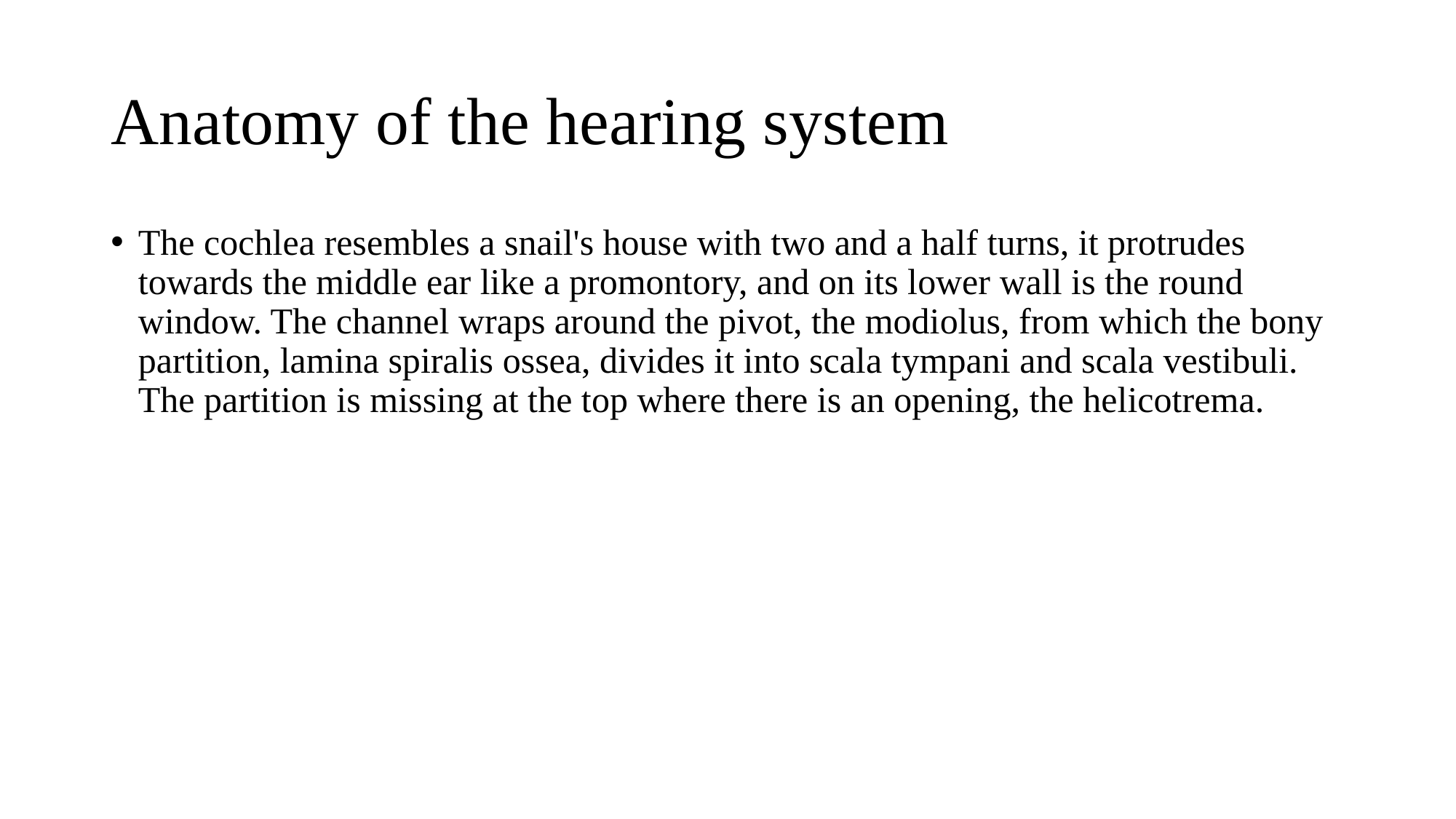

# Anatomy of the hearing system
The cochlea resembles a snail's house with two and a half turns, it protrudes towards the middle ear like a promontory, and on its lower wall is the round window. The channel wraps around the pivot, the modiolus, from which the bony partition, lamina spiralis ossea, divides it into scala tympani and scala vestibuli. The partition is missing at the top where there is an opening, the helicotrema.